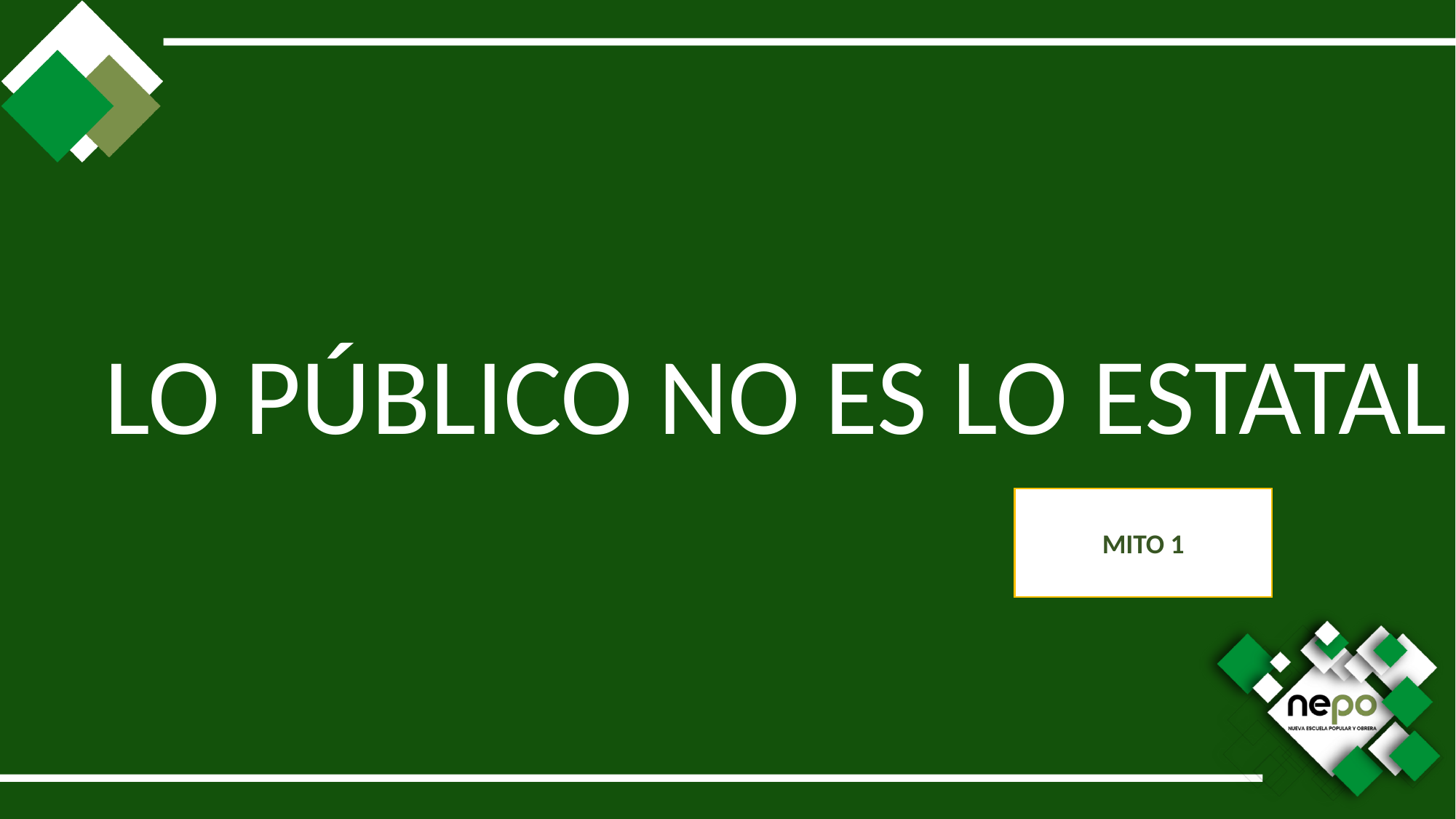

LO PÚBLICO NO ES LO ESTATAL
MITO 1